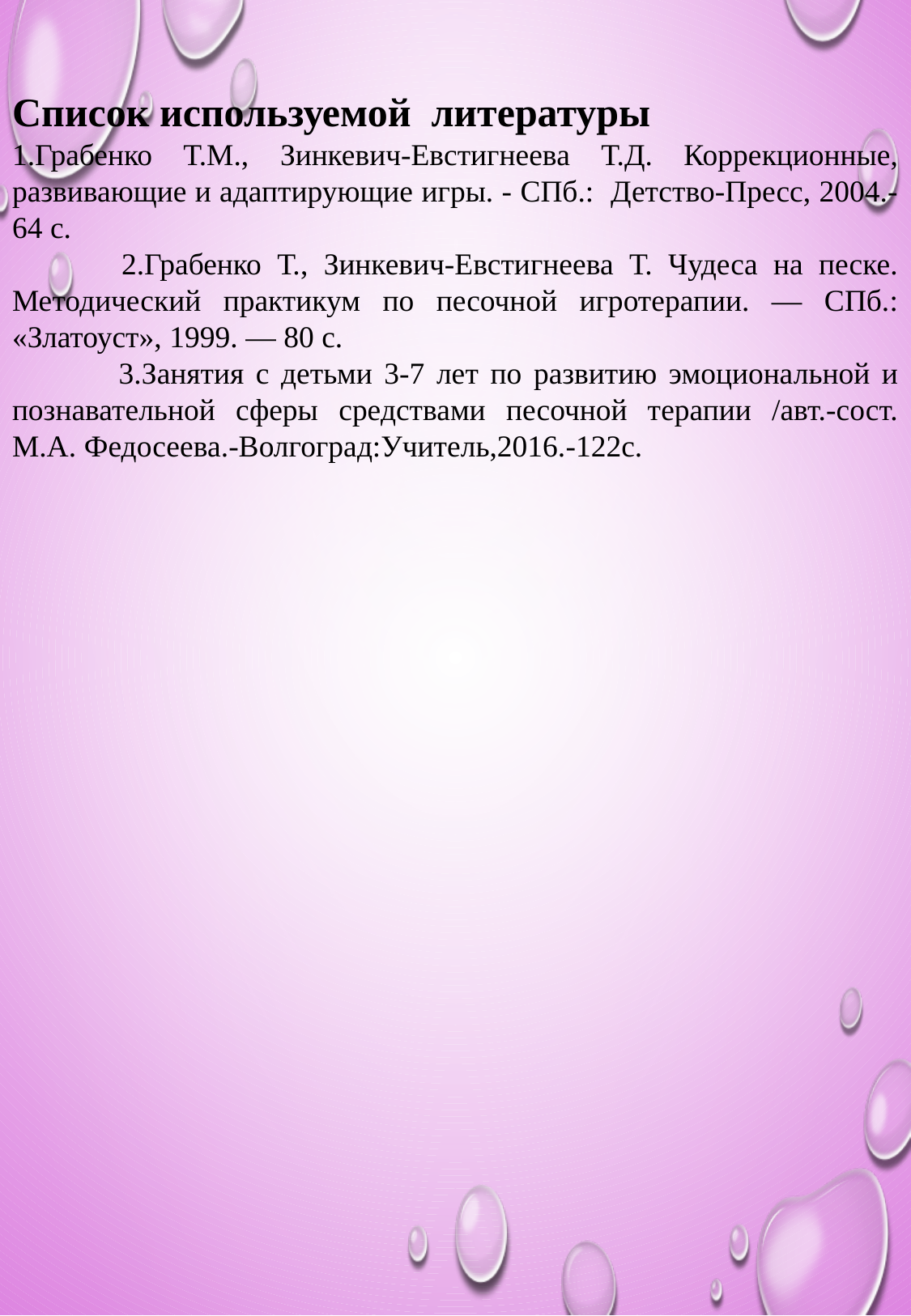

Список используемой  литературы
1.Грабенко Т.М., Зинкевич-Евстигнеева Т.Д. Коррекционные, развивающие и адаптирующие игры. - СПб.:  Детство-Пресс, 2004.-64 с.
       2.Грабенко Т., Зинкевич-Евстигнеева Т. Чудеса на песке. Методический практикум по песочной игротерапии. — СПб.: «Златоуст», 1999. — 80 с.
         3.Занятия с детьми 3-7 лет по развитию эмоциональной и познавательной сферы средствами песочной терапии /авт.-сост. М.А. Федосеева.-Волгоград:Учитель,2016.-122с.